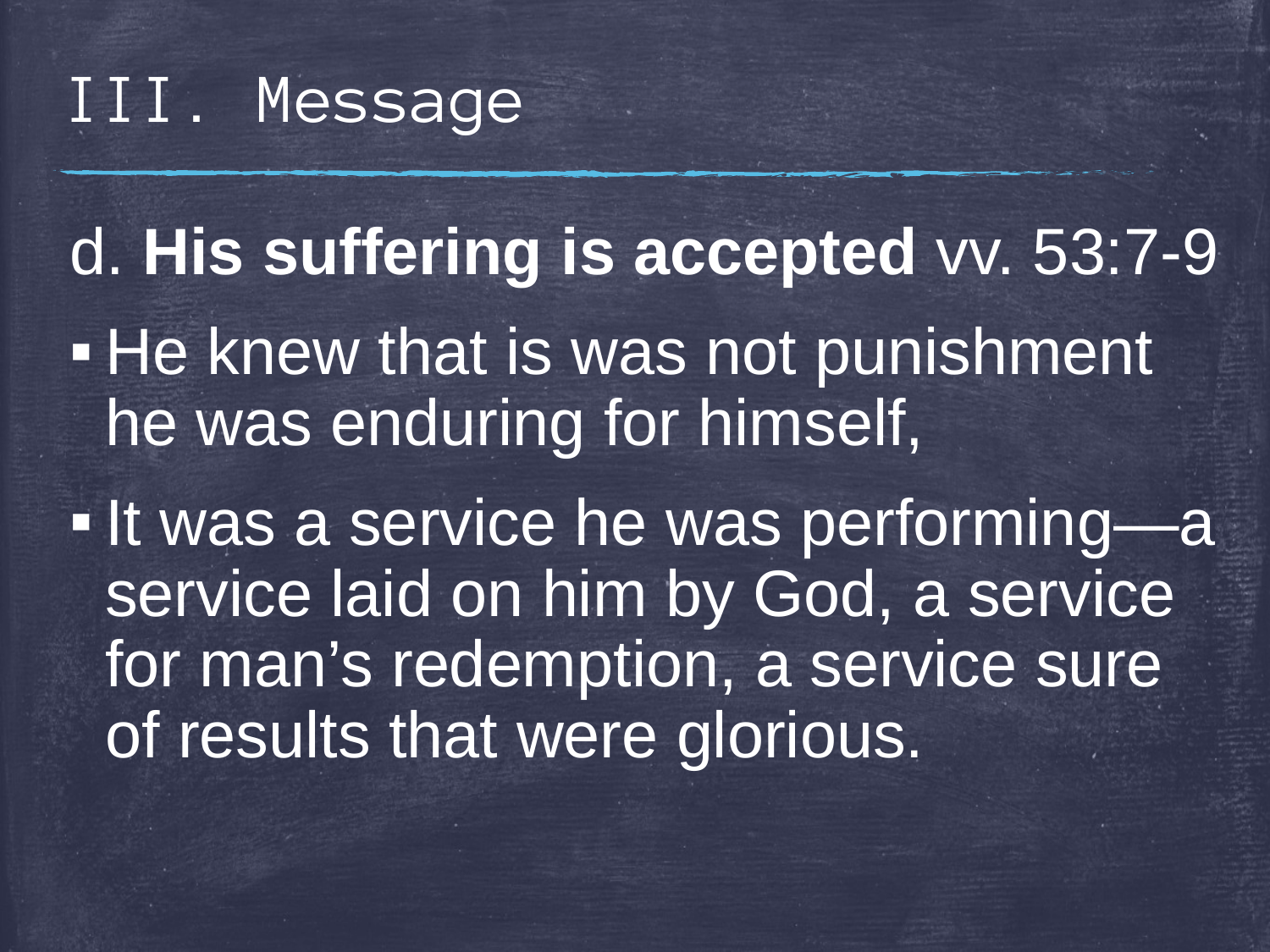

# III. Message
d. His suffering is accepted vv. 53:7-9
He knew that is was not punishment he was enduring for himself,
It was a service he was performing—a service laid on him by God, a service for man’s redemption, a service sure of results that were glorious.